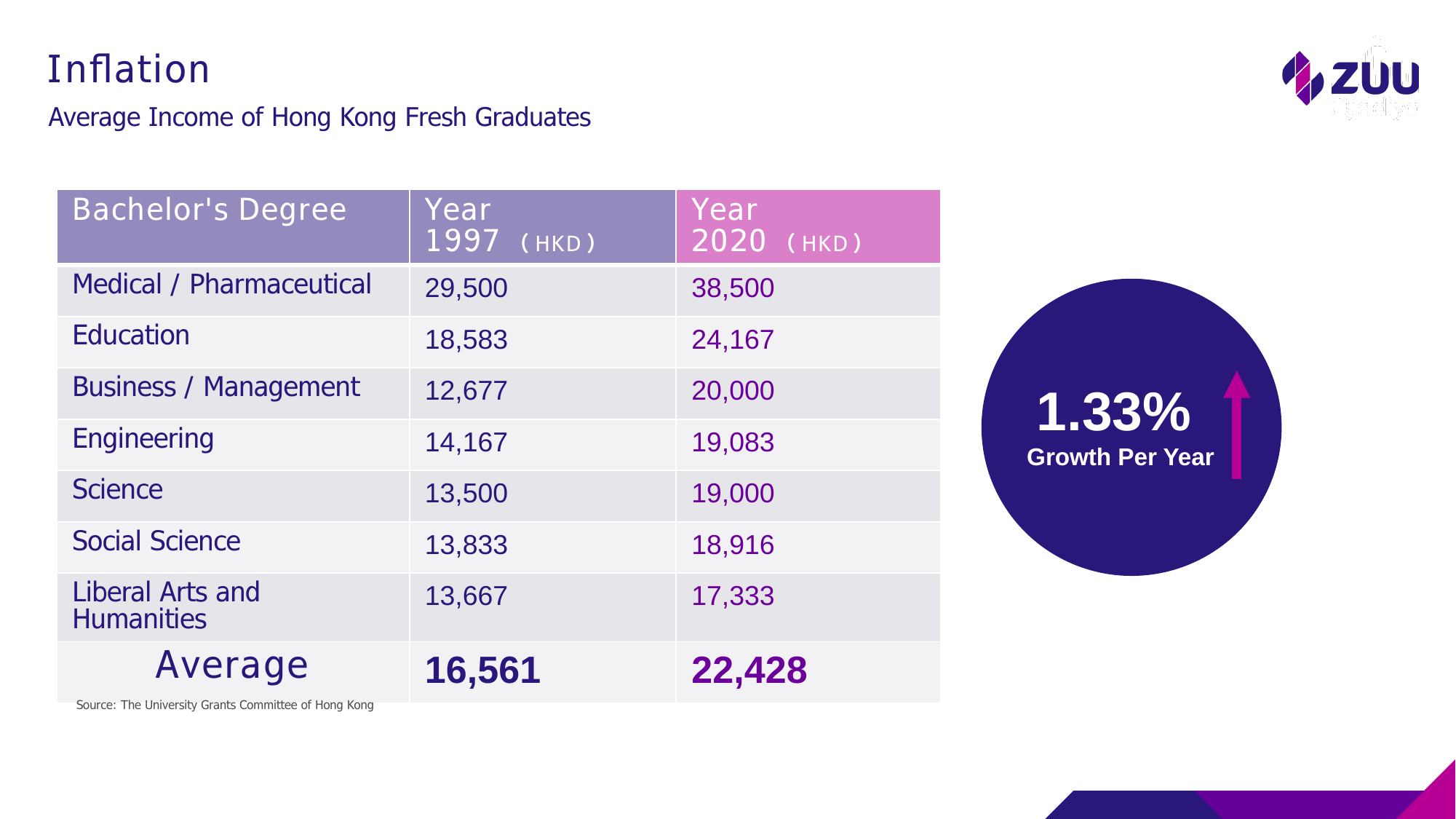

# Inflation
Average Income of Hong Kong Fresh Graduates
| Bachelor's Degree | Year 1997（HKD） | Year 2020（HKD） |
| --- | --- | --- |
| Medical / Pharmaceutical | 29,500 | 38,500 |
| Education | 18,583 | 24,167 |
| Business / Management | 12,677 | 20,000 |
| Engineering | 14,167 | 19,083 |
| Science | 13,500 | 19,000 |
| Social Science | 13,833 | 18,916 |
| Liberal Arts and Humanities | 13,667 | 17,333 |
| Average | 16,561 | 22,428 |

1.33%
Growth Per Year
Source: The University Grants Committee of Hong Kong